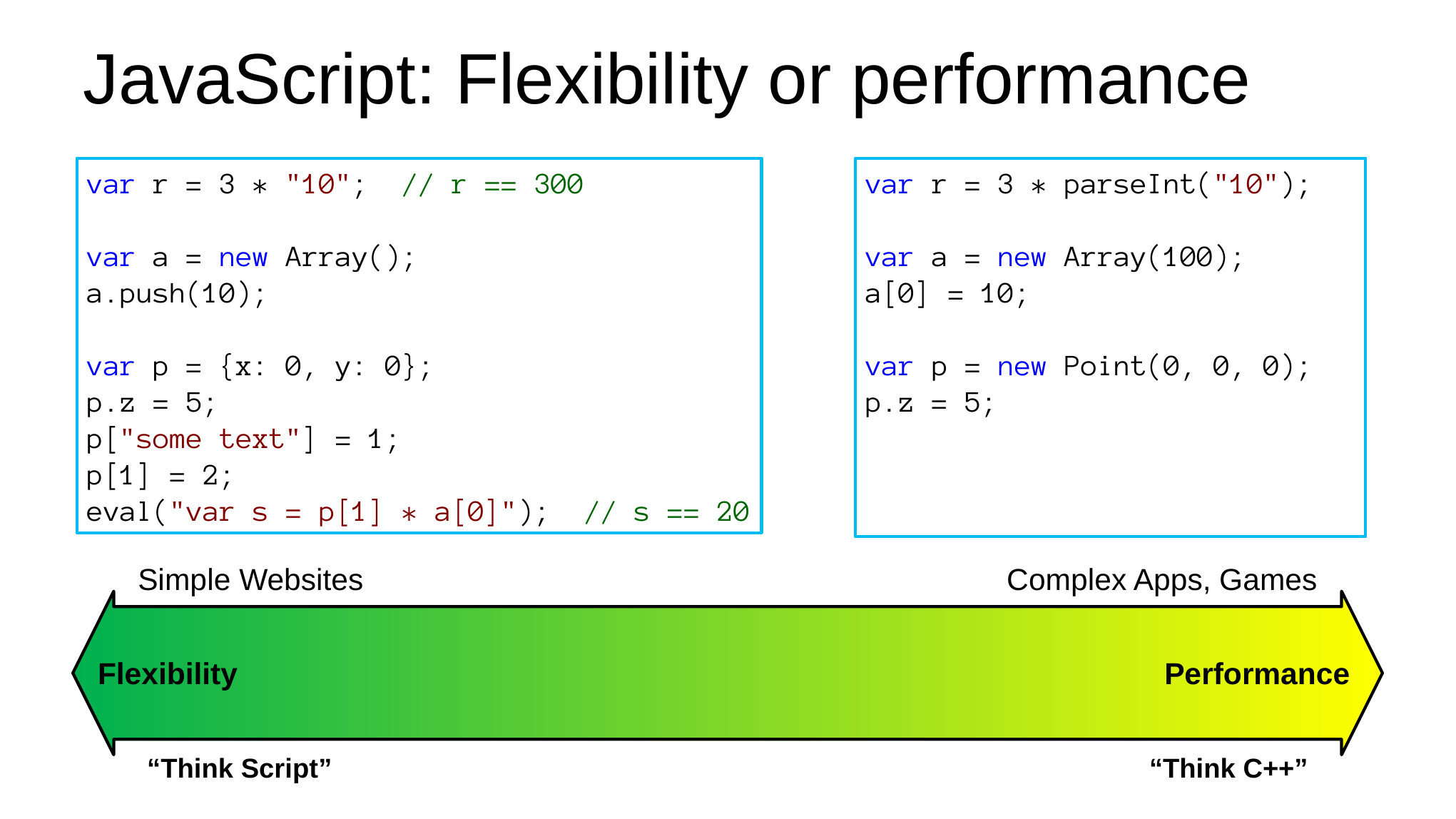

# JavaScript: Flexibility or performance
var r = 3 * "10";  // r == 300

var a = new Array();
a.push(10);

var p = {x: 0, y: 0};
p.z = 5;
p["some text"] = 1;
p[1] = 2;
eval("var s = p[1] * a[0]");  // s == 20
var r = 3 * parseInt("10");

var a = new Array(100);
a[0] = 10;

var p = new Point(0, 0, 0);
p.z = 5;
Simple Websites
Complex Apps, Games

Flexibility
Performance
“Think Script”
“Think C++”